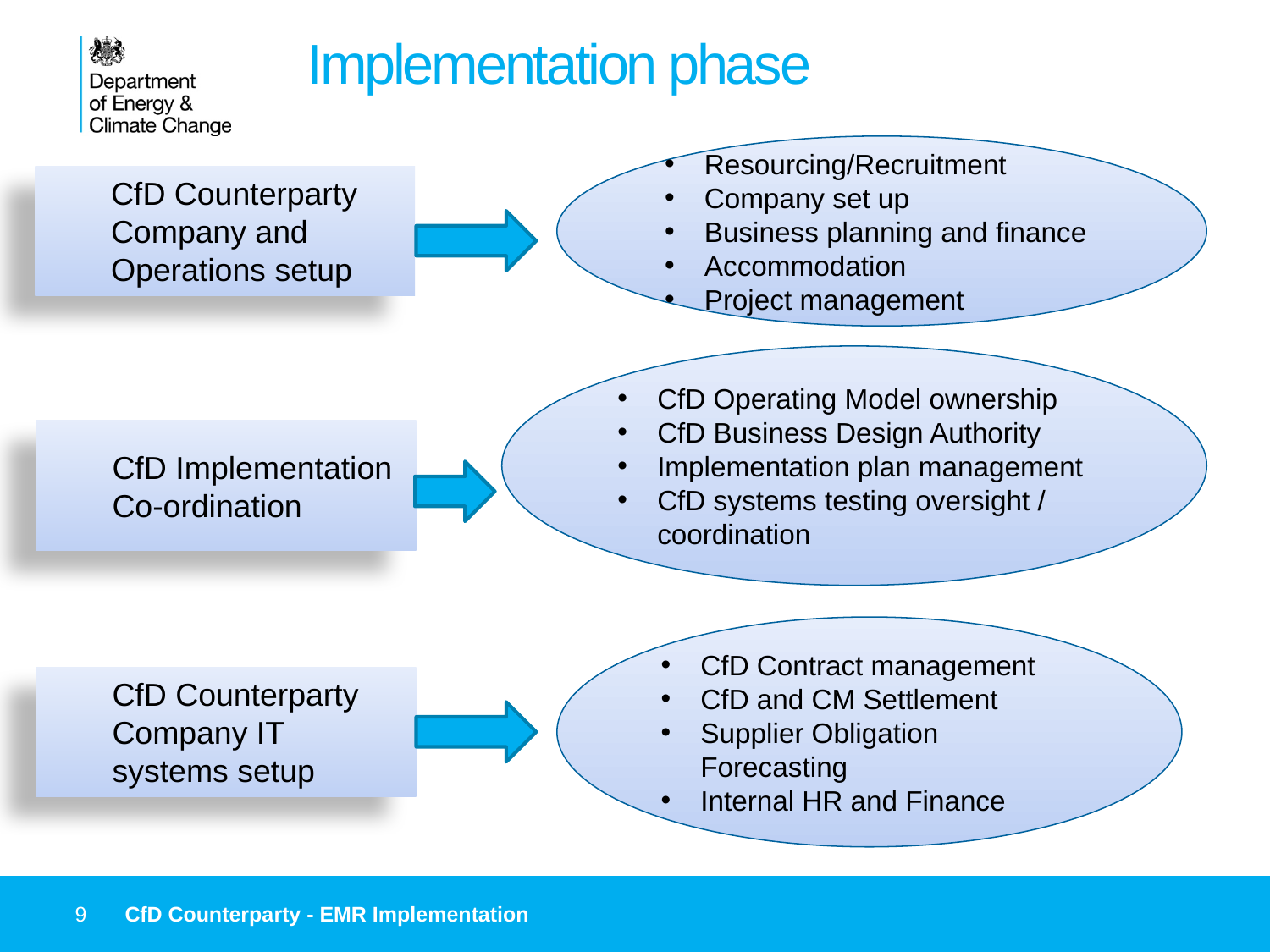

# Implementation phase
Resourcing/Recruitment
Company set up
Business planning and finance
Accommodation
Project management
CfD Counterparty Company and Operations setup

CfD Operating Model ownership
CfD Business Design Authority
Implementation plan management
CfD systems testing oversight / coordination
CfD Implementation Co-ordination

CfD Contract management
CfD and CM Settlement
Supplier Obligation Forecasting
Internal HR and Finance
CfD Counterparty Company IT systems setup

9
CfD Counterparty - EMR Implementation